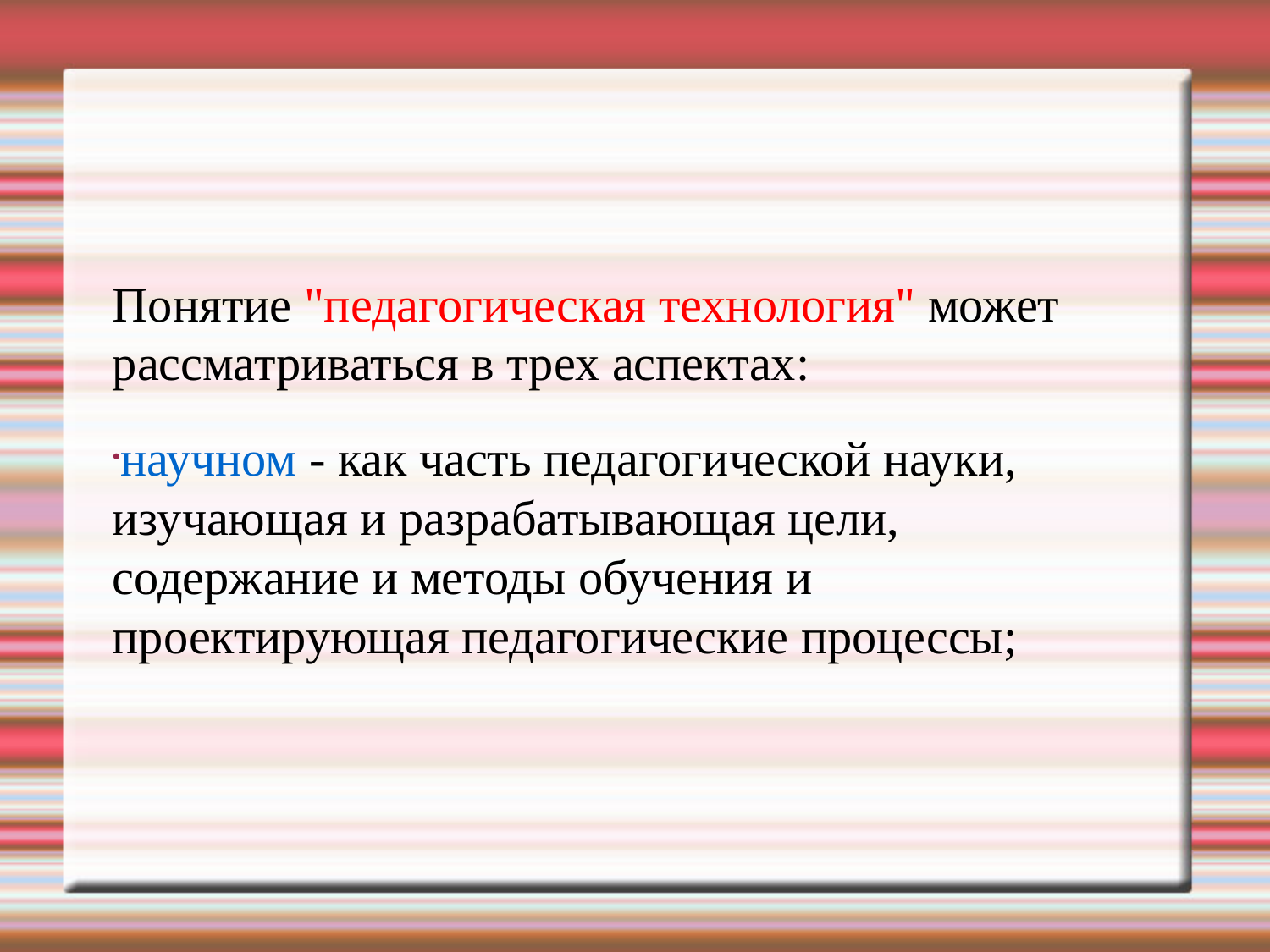

Понятие "педагогическая технология" может    рассматриваться в трех аспектах:
научном - как часть педагогической науки, изучающая и разрабатывающая цели, содержание и методы обучения и проектирующая педагогические процессы;